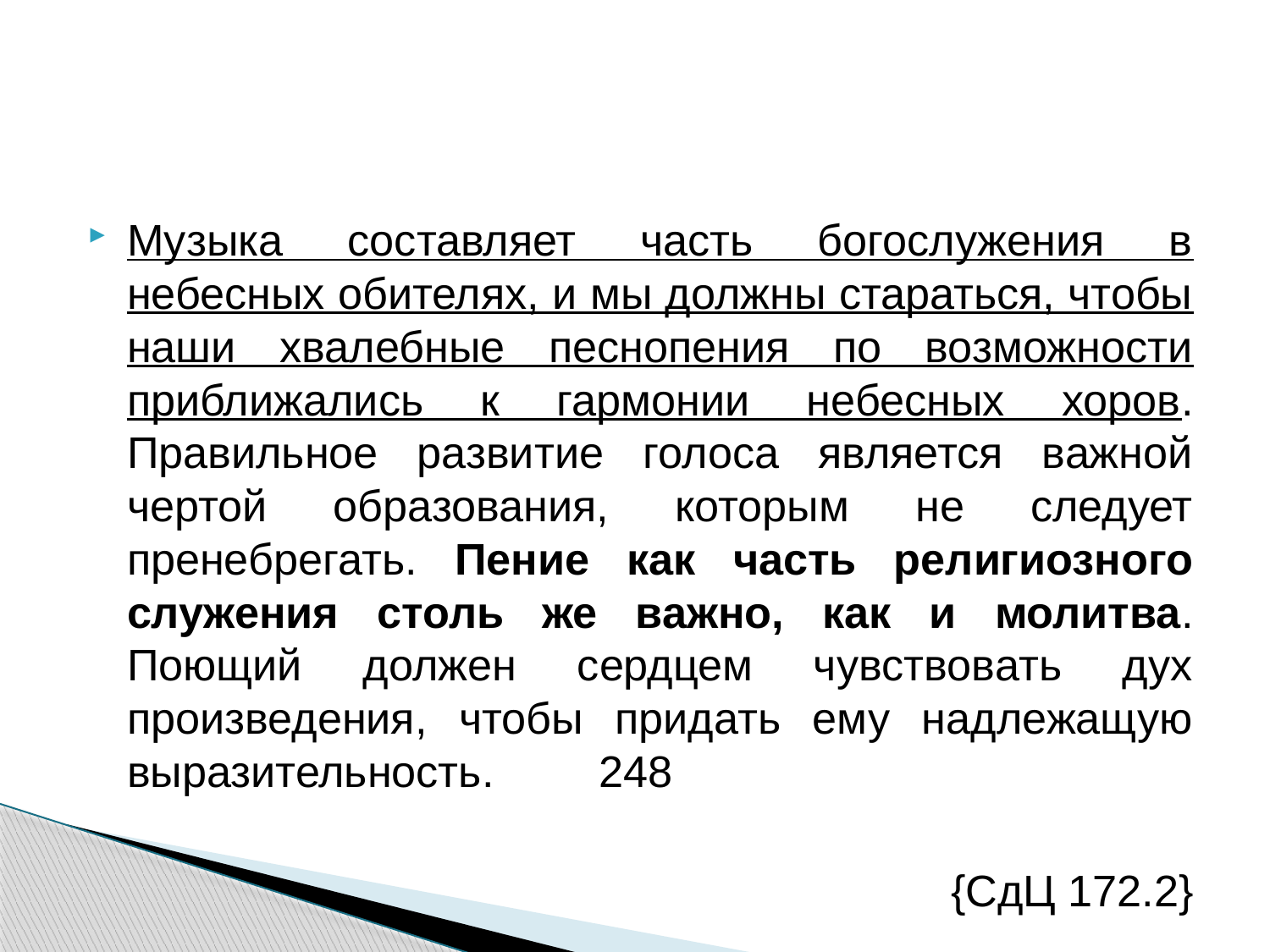

#
Музыка составляет часть богослужения в небесных обителях, и мы должны стараться, чтобы наши хвалебные песнопения по возможности приближались к гармонии небесных хоров. Правильное развитие голоса является важной чертой образования, которым не следует пренебрегать. Пение как часть религиозного служения столь же важно, как и молитва. Поющий должен сердцем чувствовать дух произведения, чтобы придать ему надлежащую выразительность.			248

{СдЦ 172.2}